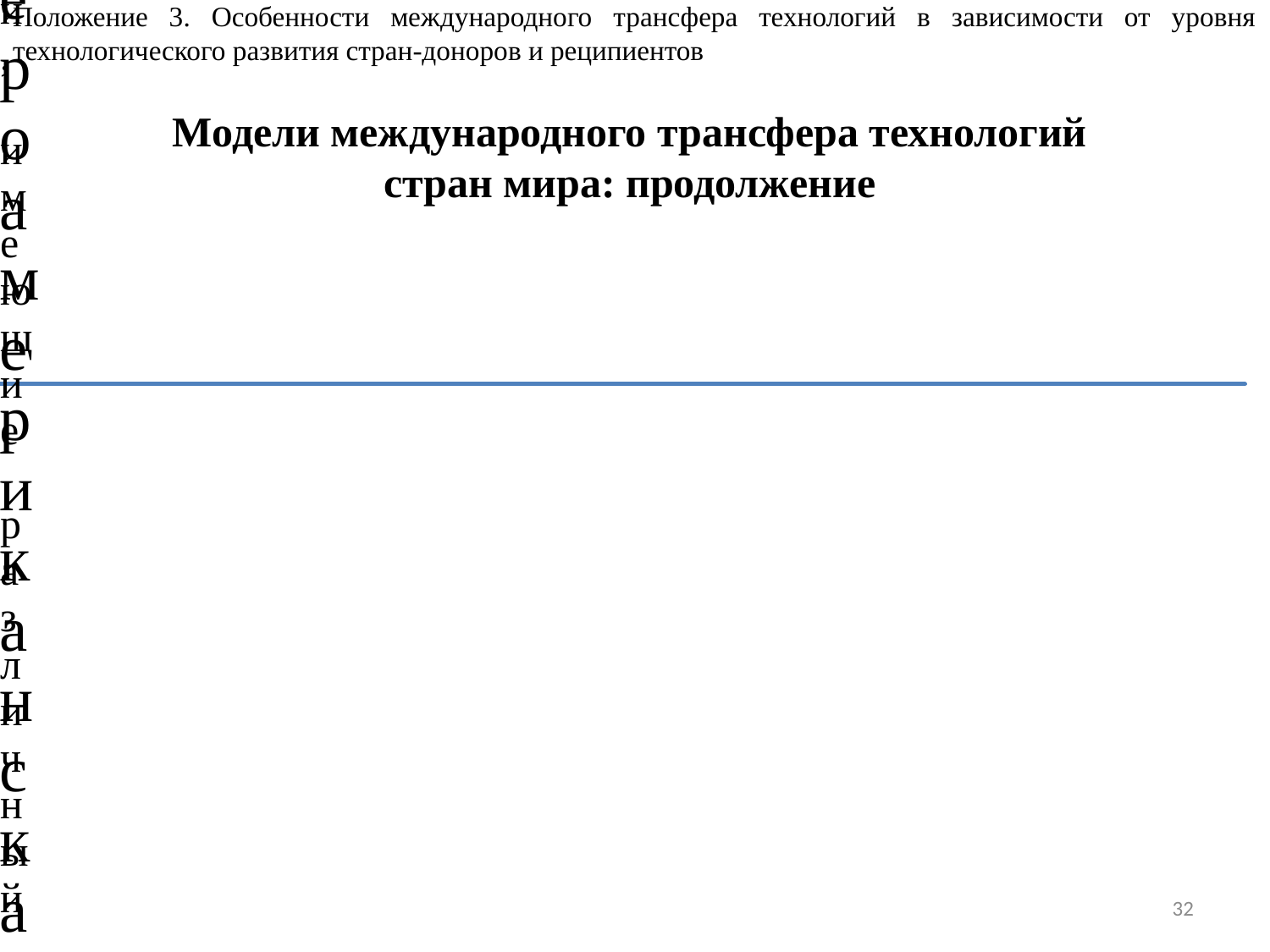

Положение 3. Особенности международного трансфера технологий в зависимости от уровня технологического развития стран-доноров и реципиентов
Модели международного трансфера технологий
стран мира: продолжение

32